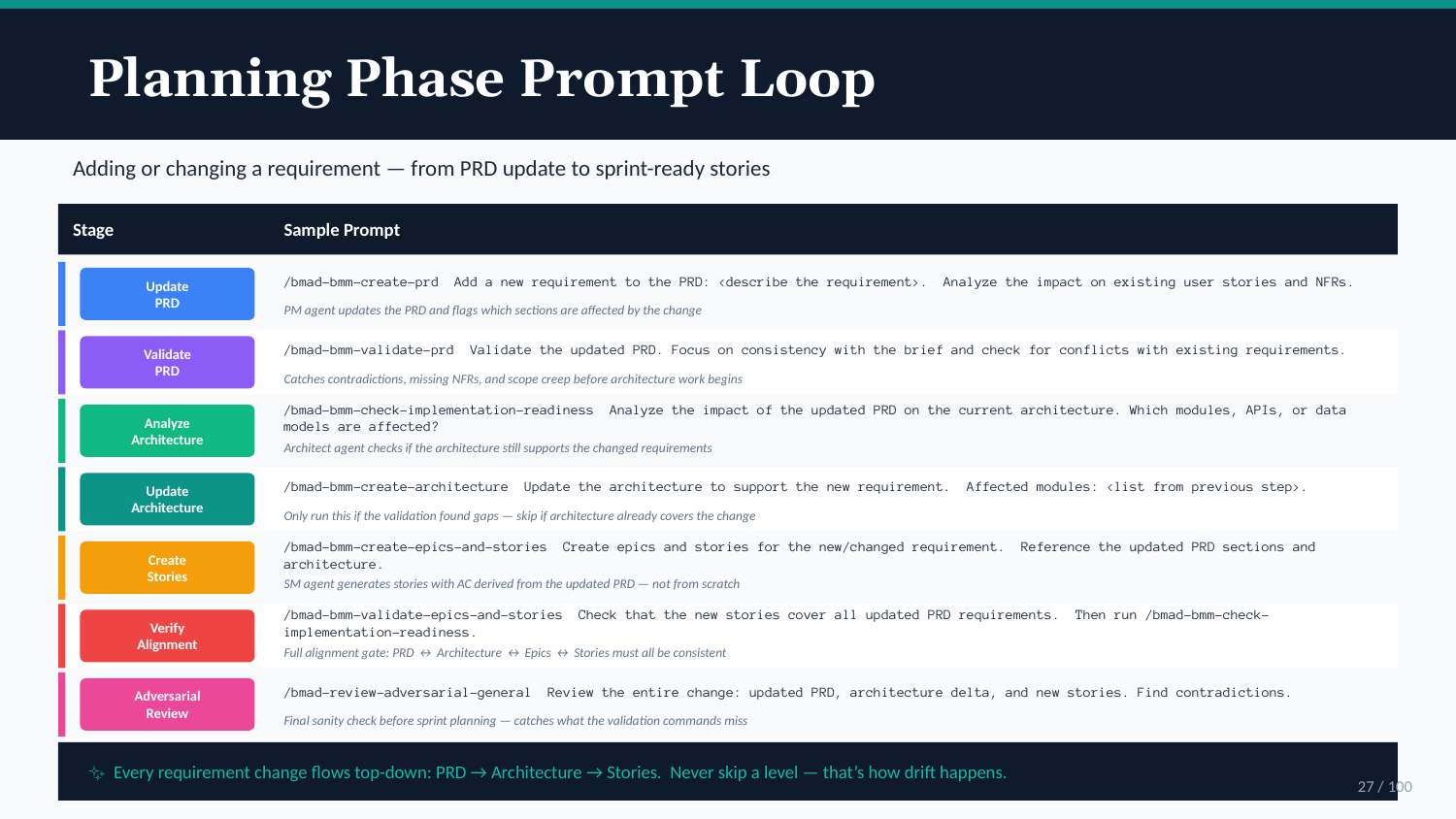

Planning Phase Prompt Loop
Adding or changing a requirement — from PRD update to sprint-ready stories

Stage
Sample Prompt

/bmad-bmm-create-prd  Add a new requirement to the PRD: <describe the requirement>.  Analyze the impact on existing user stories and NFRs.

Update
PRD
PM agent updates the PRD and flags which sections are affected by the change

/bmad-bmm-validate-prd  Validate the updated PRD. Focus on consistency with the brief and check for conflicts with existing requirements.

Validate
PRD
Catches contradictions, missing NFRs, and scope creep before architecture work begins

/bmad-bmm-check-implementation-readiness  Analyze the impact of the updated PRD on the current architecture. Which modules, APIs, or data models are affected?

Analyze
Architecture
Architect agent checks if the architecture still supports the changed requirements

/bmad-bmm-create-architecture  Update the architecture to support the new requirement.  Affected modules: <list from previous step>.

Update
Architecture
Only run this if the validation found gaps — skip if architecture already covers the change

/bmad-bmm-create-epics-and-stories  Create epics and stories for the new/changed requirement.  Reference the updated PRD sections and architecture.

Create
Stories
SM agent generates stories with AC derived from the updated PRD — not from scratch

/bmad-bmm-validate-epics-and-stories  Check that the new stories cover all updated PRD requirements.  Then run /bmad-bmm-check-implementation-readiness.

Verify
Alignment
Full alignment gate: PRD ↔ Architecture ↔ Epics ↔ Stories must all be consistent

/bmad-review-adversarial-general  Review the entire change: updated PRD, architecture delta, and new stories. Find contradictions.

Adversarial
Review
Final sanity check before sprint planning — catches what the validation commands miss

✨  Every requirement change flows top-down: PRD → Architecture → Stories.  Never skip a level — that’s how drift happens.
27 / 100